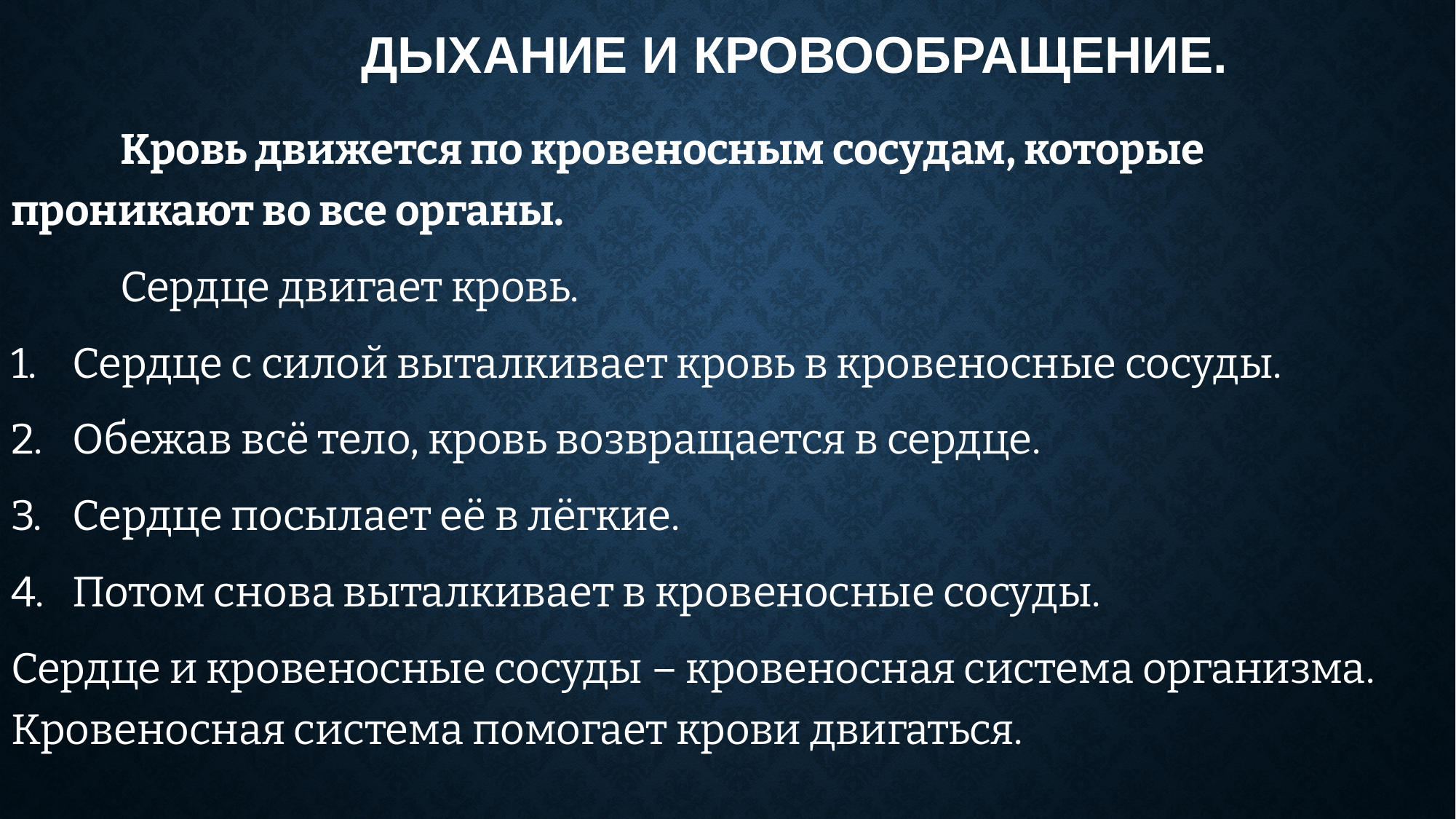

# Дыхание и кровообращение.
	Кровь движется по кровеносным сосудам, которые проникают во все органы.
	Сердце двигает кровь.
Сердце с силой выталкивает кровь в кровеносные сосуды.
Обежав всё тело, кровь возвращается в сердце.
Сердце посылает её в лёгкие.
Потом снова выталкивает в кровеносные сосуды.
Сердце и кровеносные сосуды – кровеносная система организма. Кровеносная система помогает крови двигаться.